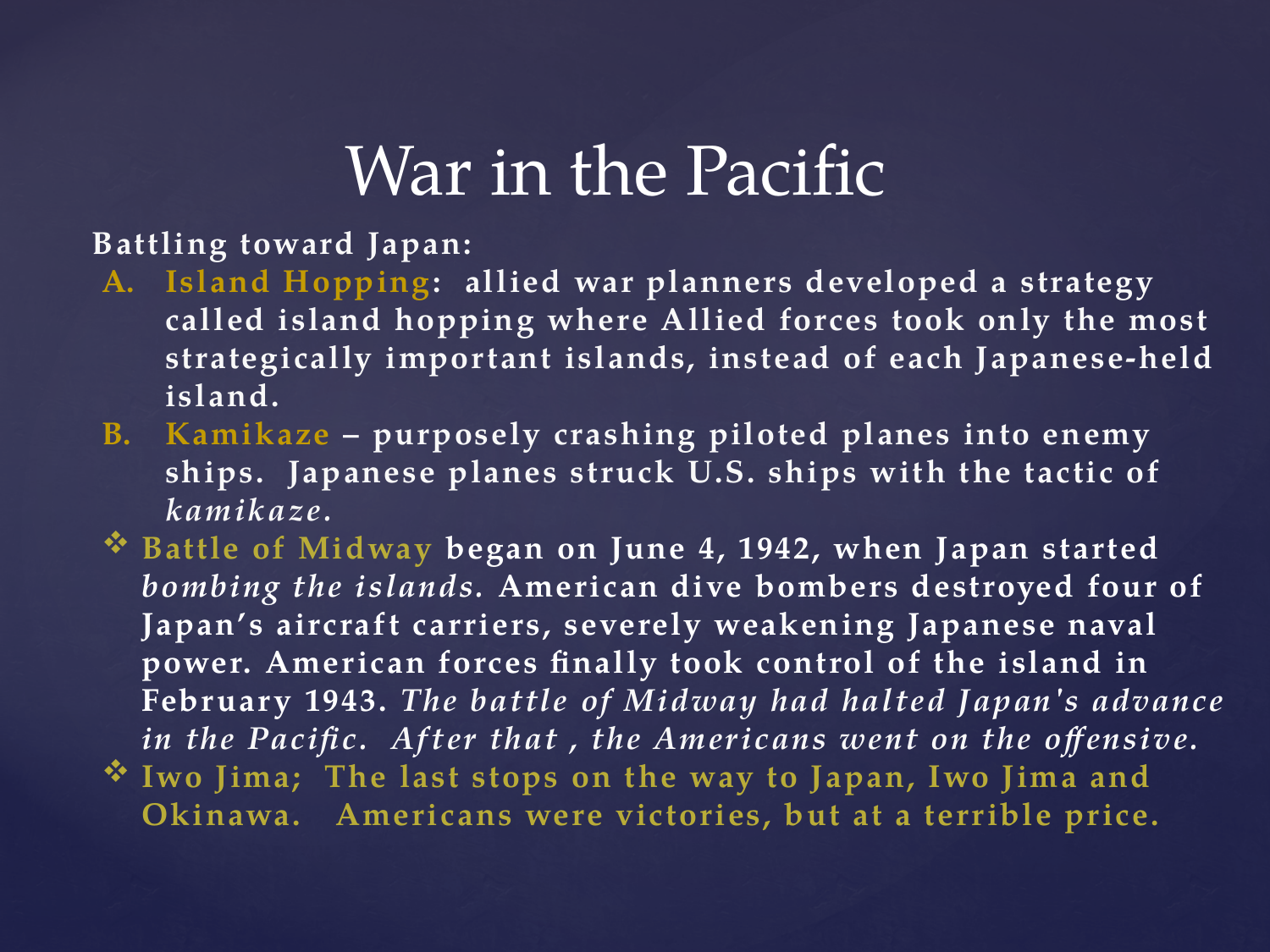

War in the Pacific

Battling toward Japan:
Island Hopping:  allied war planners developed a strategy called island hopping where Allied forces took only the most strategically important islands, instead of each Japanese-held island.
Kamikaze – purposely crashing piloted planes into enemy ships.  Japanese planes struck U.S. ships with the tactic of kamikaze.
Battle of Midway began on June 4, 1942, when Japan started bombing the islands. American dive bombers destroyed four of Japan’s aircraft carriers, severely weakening Japanese naval power. American forces finally took control of the island in February 1943. The battle of Midway had halted Japan's advance in the Pacific.  After that , the Americans went on the offensive.
Iwo Jima;  The last stops on the way to Japan, Iwo Jima and Okinawa.   Americans were victories, but at a terrible price.